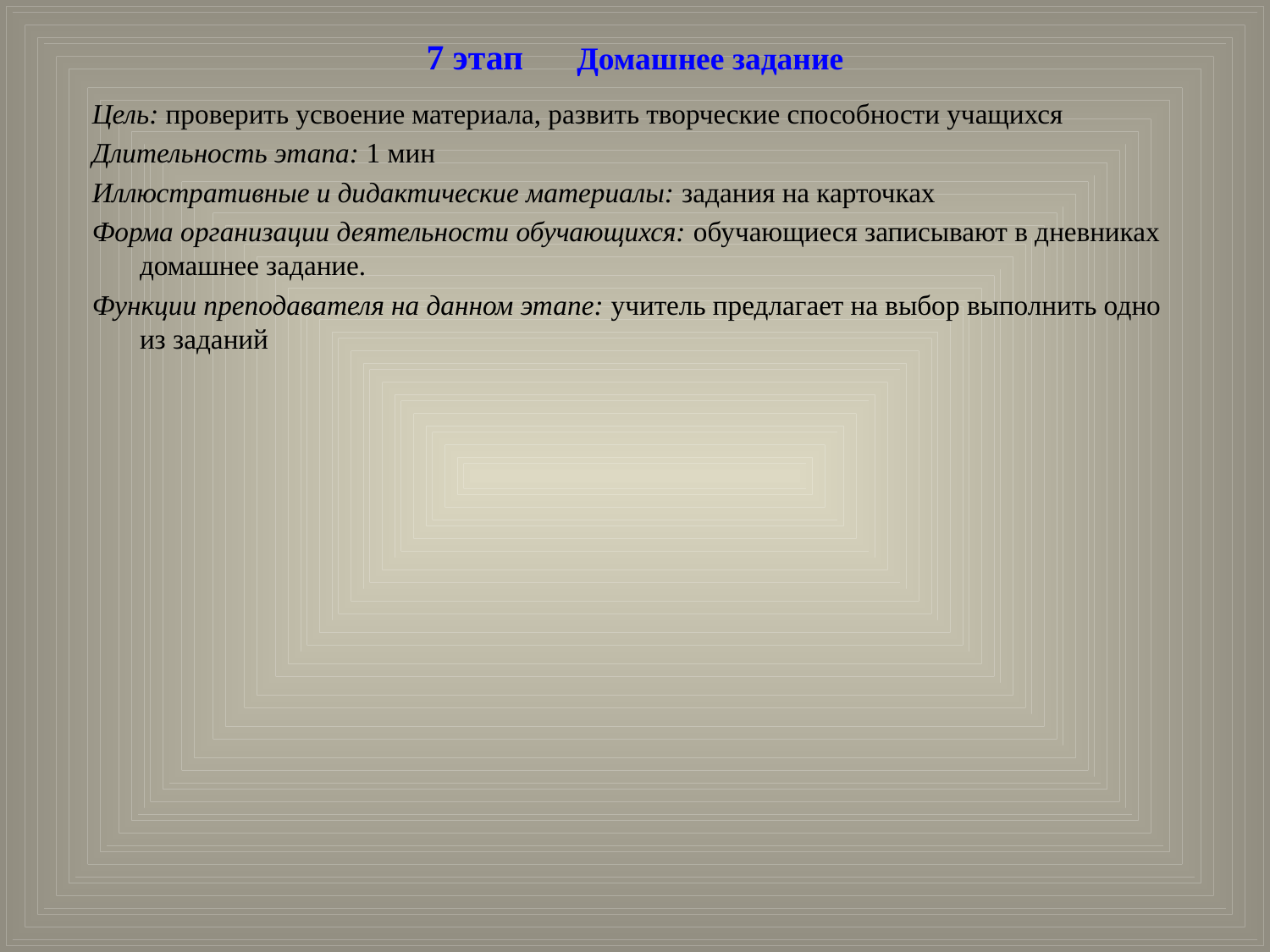

# 7 этап      Домашнее задание
Цель: проверить усвоение материала, развить творческие способности учащихся
Длительность этапа: 1 мин
Иллюстративные и дидактические материалы: задания на карточках
Форма организации деятельности обучающихся: обучающиеся записывают в дневниках домашнее задание.
Функции преподавателя на данном этапе: учитель предлагает на выбор выполнить одно из заданий